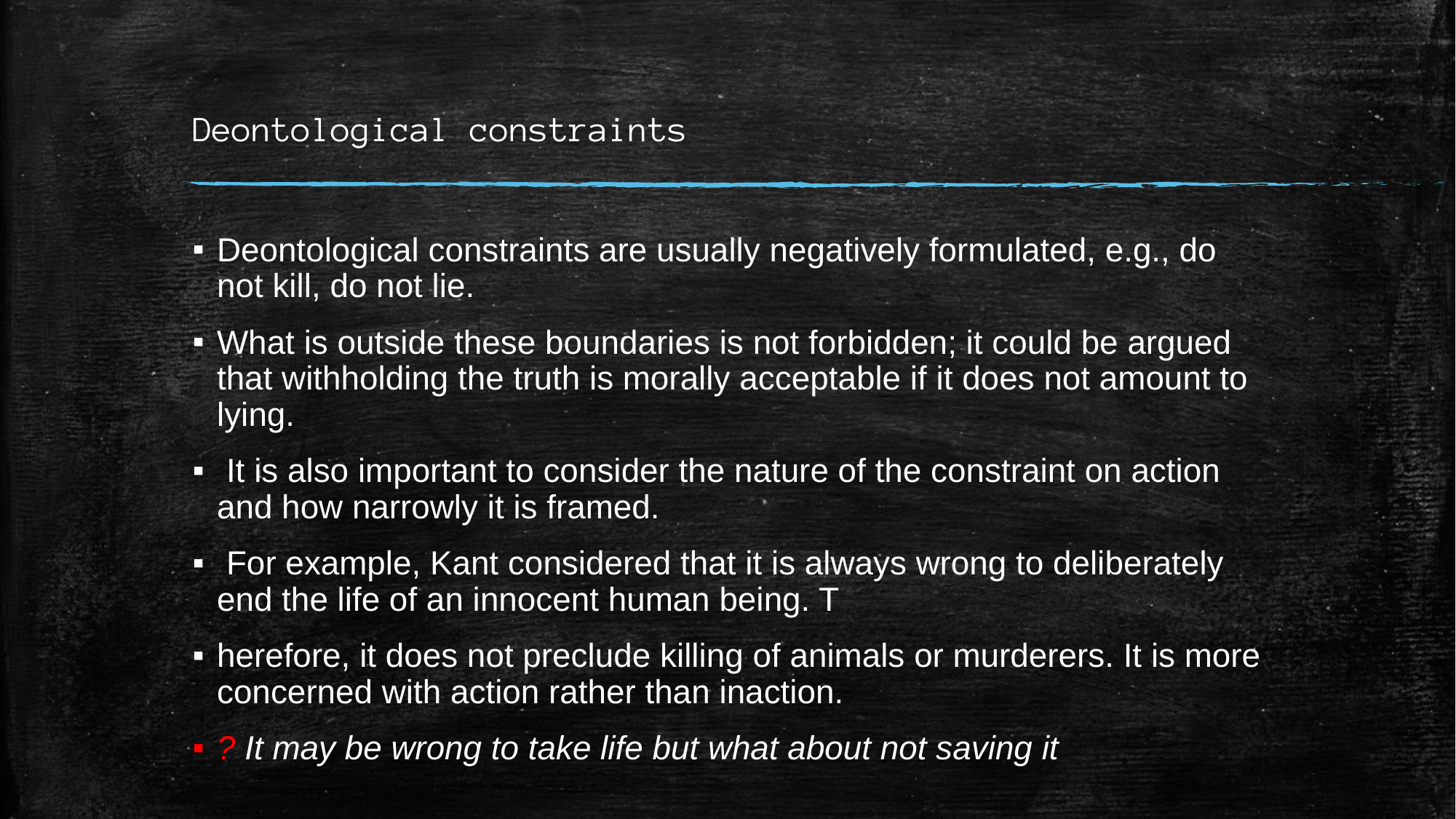

# Deontological constraints
Deontological constraints are usually negatively formulated, e.g., do not kill, do not lie.
What is outside these boundaries is not forbidden; it could be argued that withholding the truth is morally acceptable if it does not amount to lying.
 It is also important to consider the nature of the constraint on action and how narrowly it is framed.
 For example, Kant considered that it is always wrong to deliberately end the life of an innocent human being. T
herefore, it does not preclude killing of animals or murderers. It is more concerned with action rather than inaction.
? It may be wrong to take life but what about not saving it